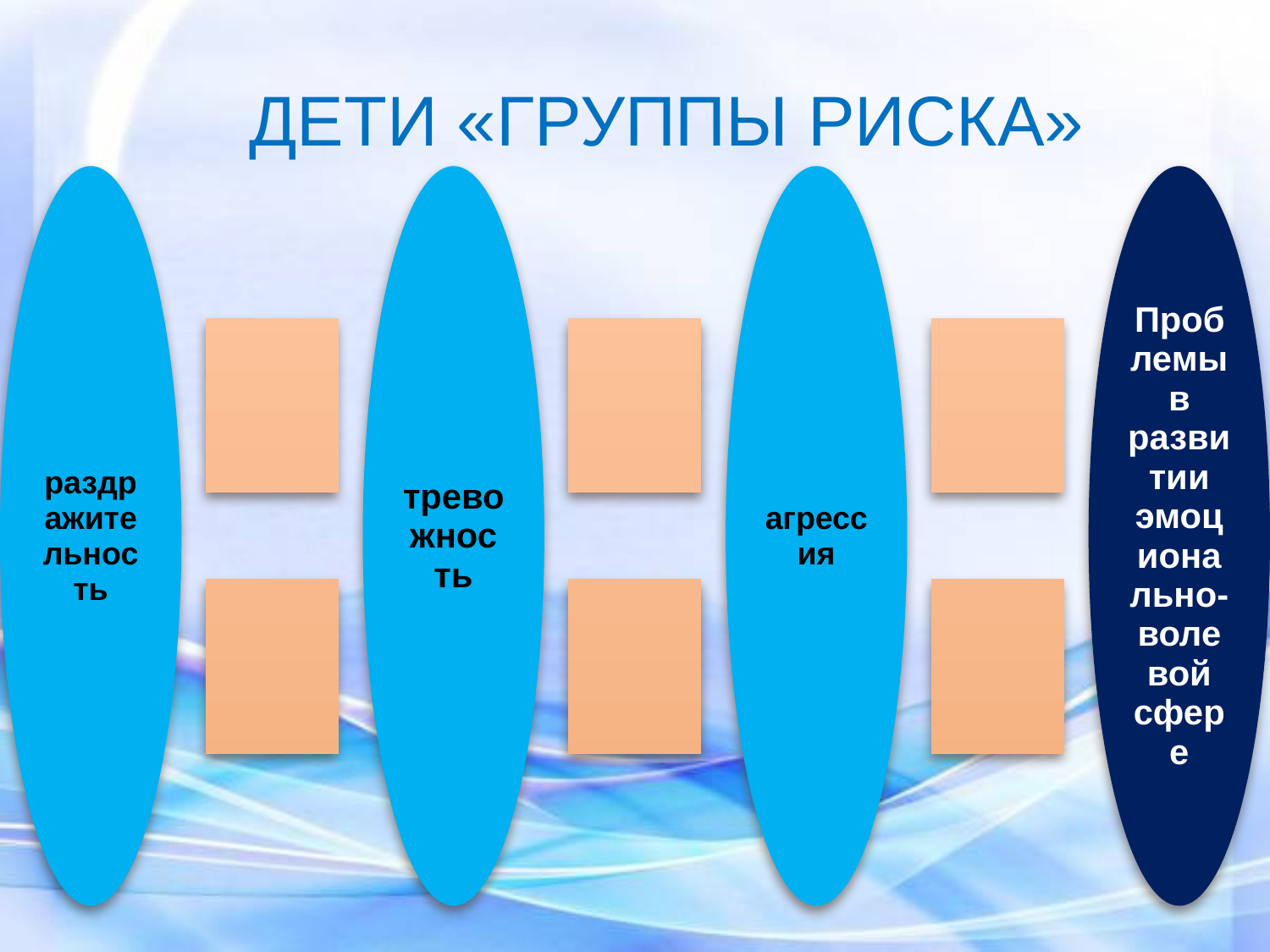

Дети «Группы риска»
раздражительность
агрессия
Проблемы в развитии эмоционально-волевой сфере
тревожность